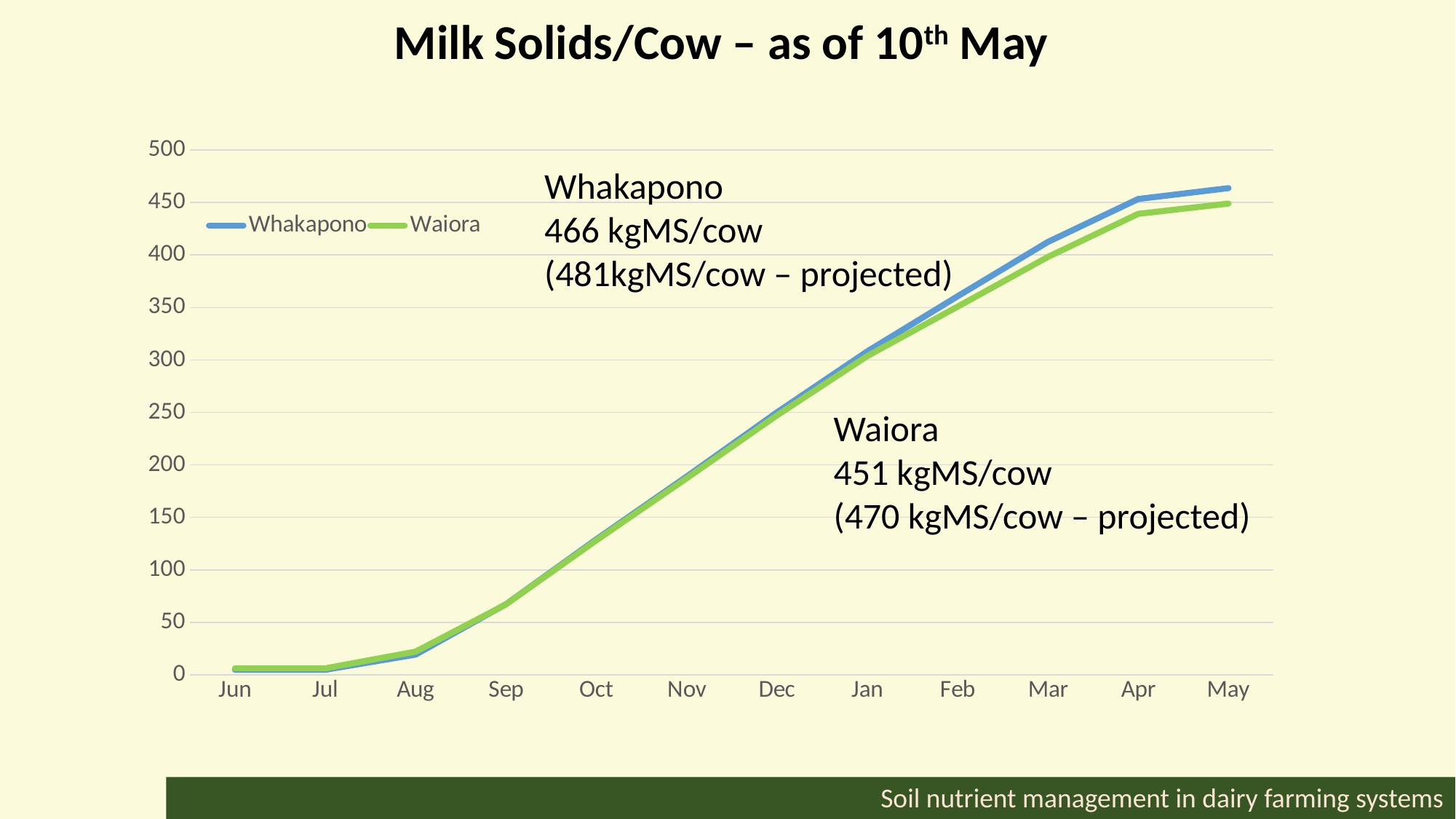

Milk Solids/Cow – as of 10th May

### Chart

| Category |  |  |
|---|---|---|
| Jun | 4.867287784679089 | 6.247798742138364 |
| Jul | 4.867287784679089 | 6.247798742138364 |
| Aug | 19.295859213250516 | 22.155188679245285 |
| Sep | 67.29523809523808 | 67.16226415094339 |
| Oct | 129.09430641821945 | 128.11902515723273 |
| Nov | 188.86552795031054 | 187.25471698113213 |
| Dec | 250.04016563146996 | 247.1732704402516 |
| Jan | 308.16718426501035 | 303.6717767295597 |
| Feb | 360.6363354037267 | 350.7298742138365 |
| Mar | 412.41594202898557 | 398.12185534591197 |
| Apr | 453.34472049689447 | 439.1860062893082 |
| May | 463.70869565217396 | 448.9970125786163 |
Whakapono
466 kgMS/cow (481kgMS/cow – projected)
Waiora
451 kgMS/cow
(470 kgMS/cow – projected)
# Soil nutrient management in dairy farming systems